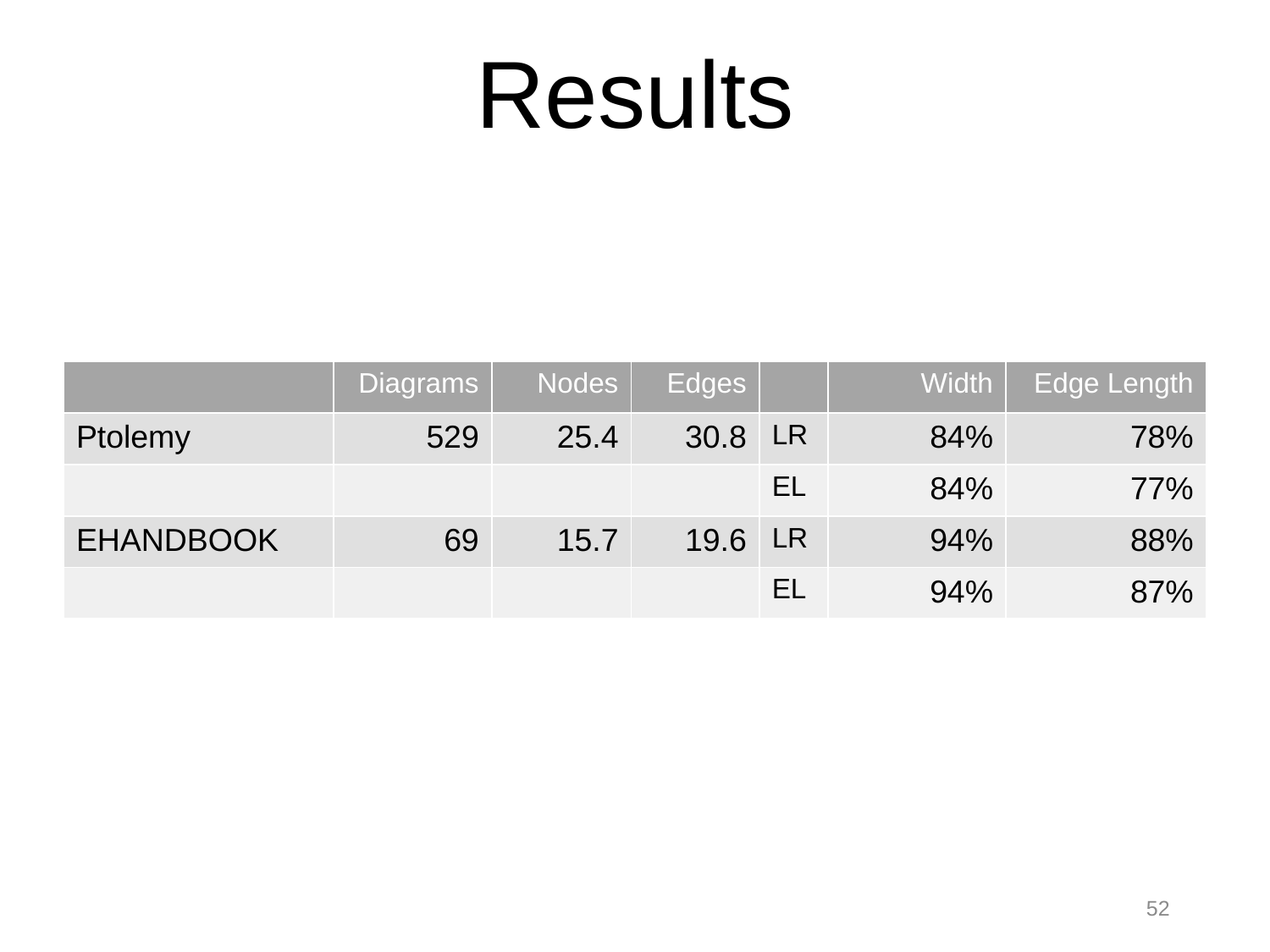

# Results
|  | Diagrams | Nodes | Edges |  | Width | Edge Length |
| --- | --- | --- | --- | --- | --- | --- |
| Ptolemy | 529 | 25.4 | 30.8 | LR | 84% | 78% |
|  |  |  |  | EL | 84% | 77% |
| EHANDBOOK | 69 | 15.7 | 19.6 | LR | 94% | 88% |
|  |  |  |  | EL | 94% | 87% |
52